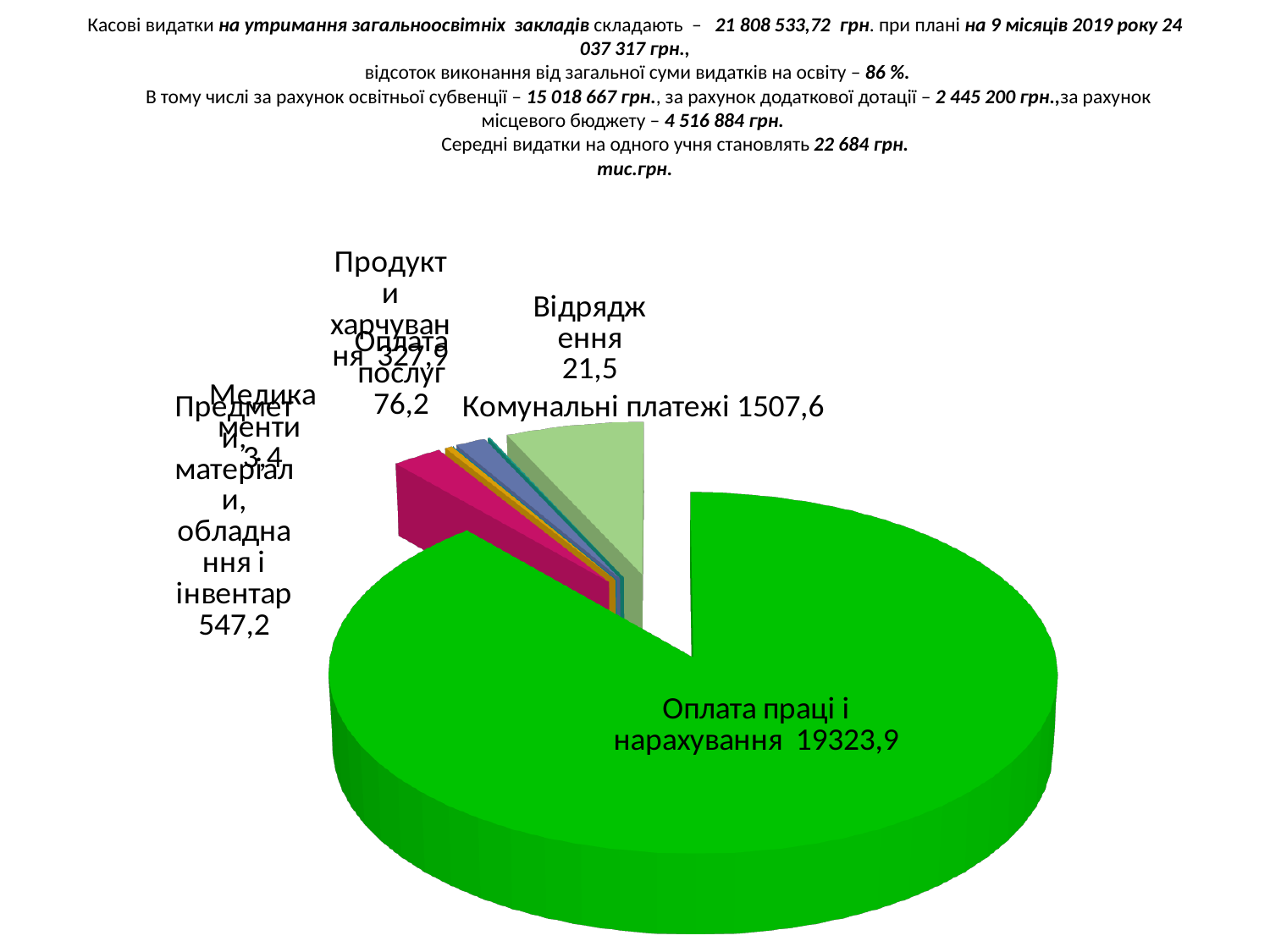

# Касові видатки на утримання загальноосвітніх  закладів складають  –   21 808 533,72  грн. при плані на 9 місяців 2019 року 24 037 317 грн., відсоток виконання від загальної суми видатків на освіту – 86 %. В тому числі за рахунок освітньої субвенції – 15 018 667 грн., за рахунок додаткової дотації – 2 445 200 грн.,за рахунок місцевого бюджету – 4 516 884 грн. Середні видатки на одного учня становлять 22 684 грн. тис.грн.

[unsupported chart]